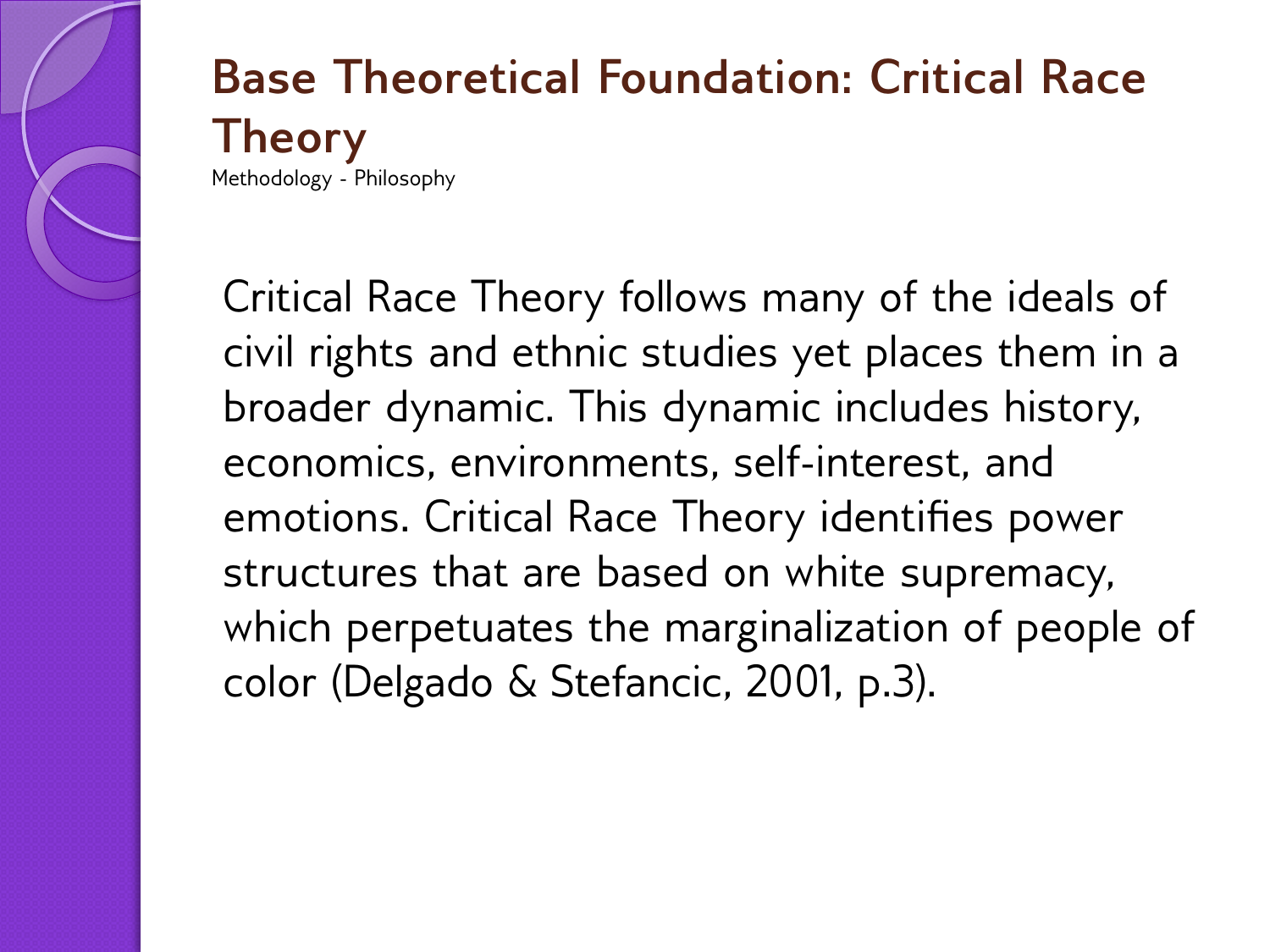

# Base Theoretical Foundation: Critical Race Theory Methodology - Philosophy
Critical Race Theory follows many of the ideals of civil rights and ethnic studies yet places them in a broader dynamic. This dynamic includes history, economics, environments, self-interest, and emotions. Critical Race Theory identifies power structures that are based on white supremacy, which perpetuates the marginalization of people of color (Delgado & Stefancic, 2001, p.3).